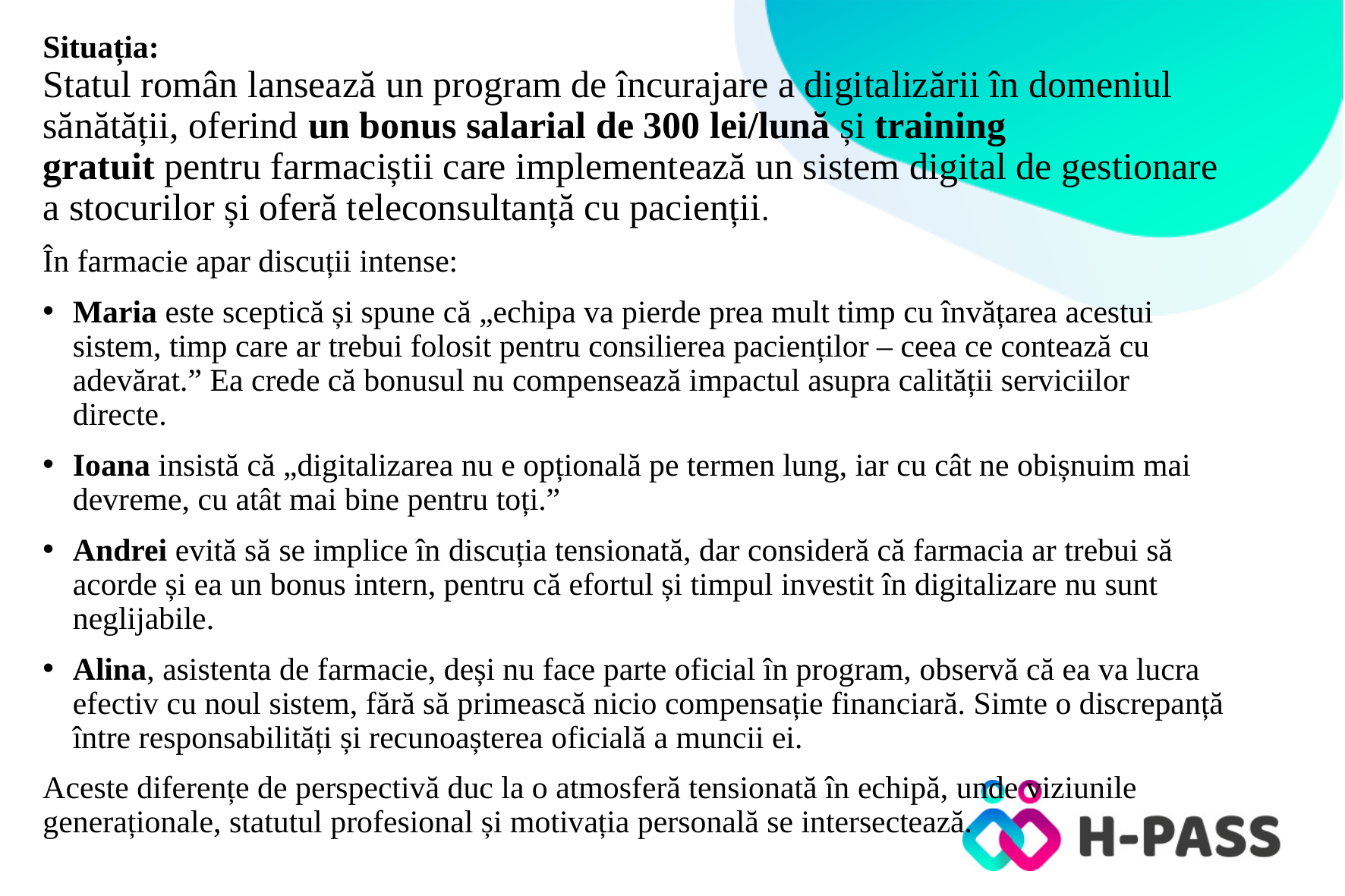

Situația:
Statul român lansează un program de încurajare a digitalizării în domeniul sănătății, oferind un bonus salarial de 300 lei/lună și training gratuit pentru farmaciștii care implementează un sistem digital de gestionare a stocurilor și oferă teleconsultanță cu pacienții.
În farmacie apar discuții intense:
Maria este sceptică și spune că „echipa va pierde prea mult timp cu învățarea acestui sistem, timp care ar trebui folosit pentru consilierea pacienților – ceea ce contează cu adevărat.” Ea crede că bonusul nu compensează impactul asupra calității serviciilor directe.
Ioana insistă că „digitalizarea nu e opțională pe termen lung, iar cu cât ne obișnuim mai devreme, cu atât mai bine pentru toți.”
Andrei evită să se implice în discuția tensionată, dar consideră că farmacia ar trebui să acorde și ea un bonus intern, pentru că efortul și timpul investit în digitalizare nu sunt neglijabile.
Alina, asistenta de farmacie, deși nu face parte oficial în program, observă că ea va lucra efectiv cu noul sistem, fără să primească nicio compensație financiară. Simte o discrepanță între responsabilități și recunoașterea oficială a muncii ei.
Aceste diferențe de perspectivă duc la o atmosferă tensionată în echipă, unde viziunile generaționale, statutul profesional și motivația personală se intersectează.